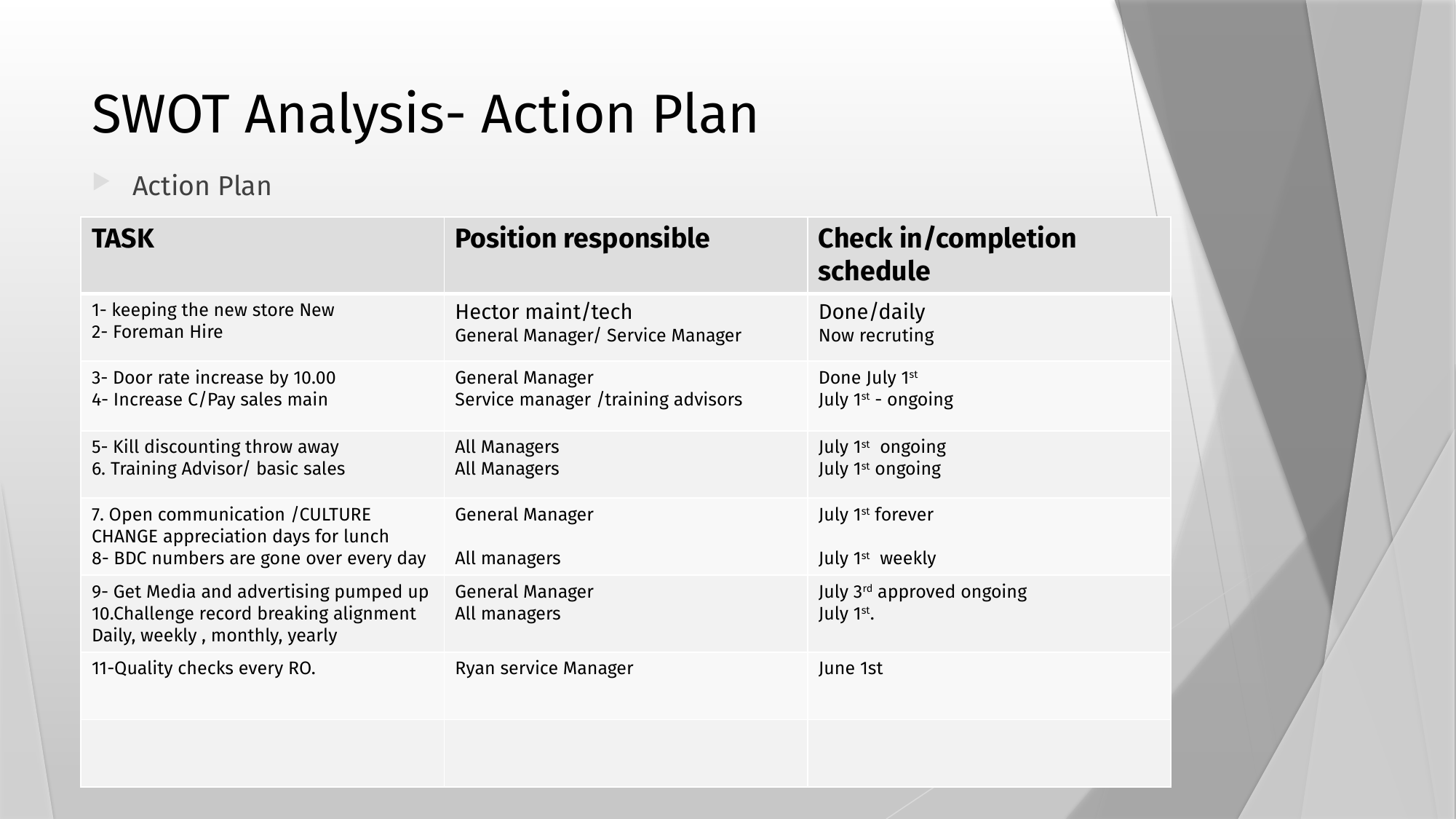

# SWOT Analysis- Action Plan
Action Plan

| TASK | Position responsible | Check in/completion schedule |
| --- | --- | --- |
| 1- keeping the new store New 2- Foreman Hire | Hector maint/tech General Manager/ Service Manager | Done/daily Now recruting |
| 3- Door rate increase by 10.00 4- Increase C/Pay sales main | General Manager Service manager /training advisors | Done July 1st July 1st - ongoing |
| 5- Kill discounting throw away 6. Training Advisor/ basic sales | All Managers All Managers | July 1st ongoing July 1st ongoing |
| 7. Open communication /CULTURE CHANGE appreciation days for lunch 8- BDC numbers are gone over every day | General Manager All managers | July 1st forever July 1st weekly |
| 9- Get Media and advertising pumped up 10.Challenge record breaking alignment Daily, weekly , monthly, yearly | General Manager All managers | July 3rd approved ongoing July 1st. |
| 11-Quality checks every RO. | Ryan service Manager | June 1st |
|  |  |  |